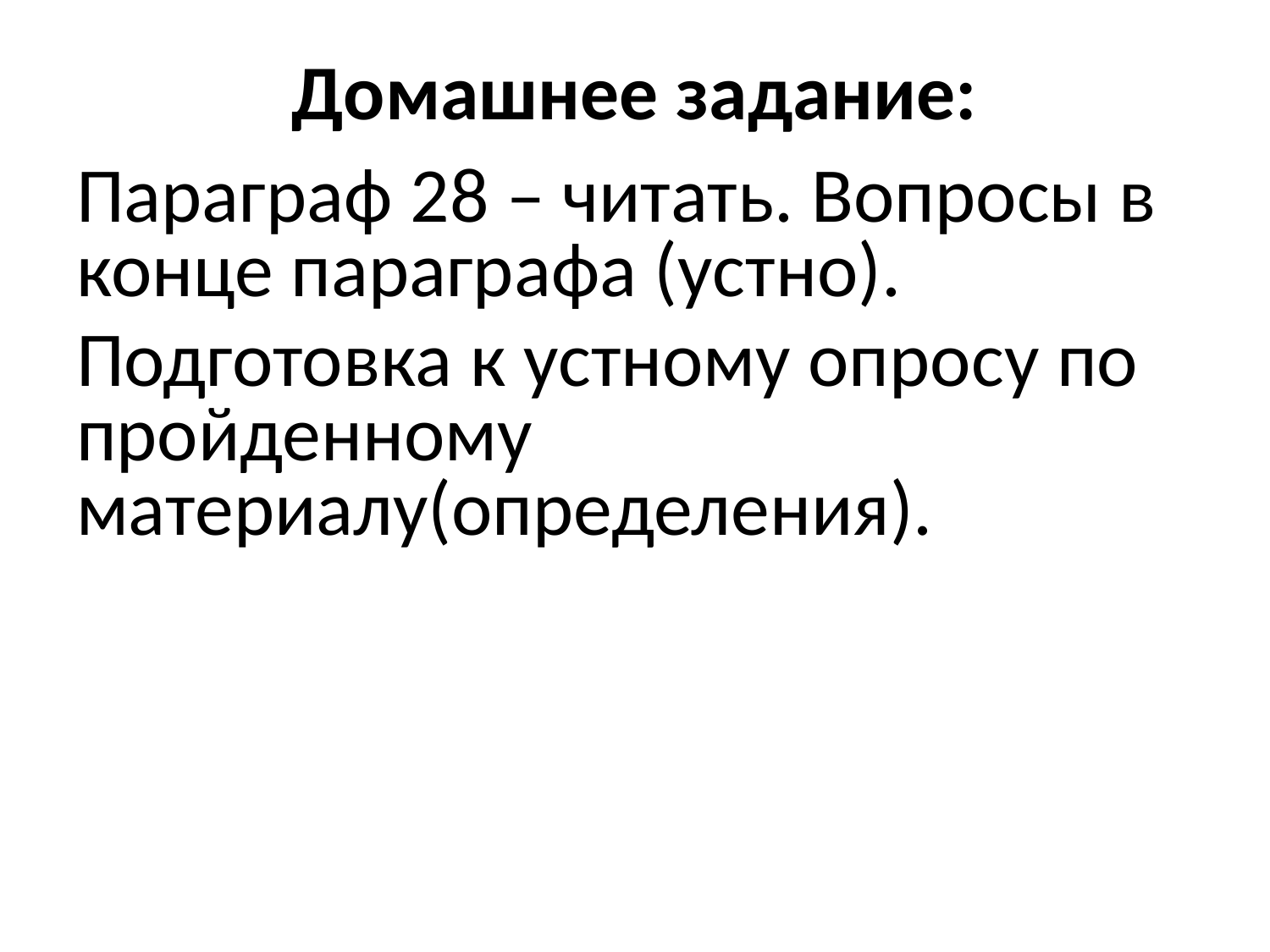

# Домашнее задание:
Параграф 28 – читать. Вопросы в конце параграфа (устно).
Подготовка к устному опросу по пройденному материалу(определения).